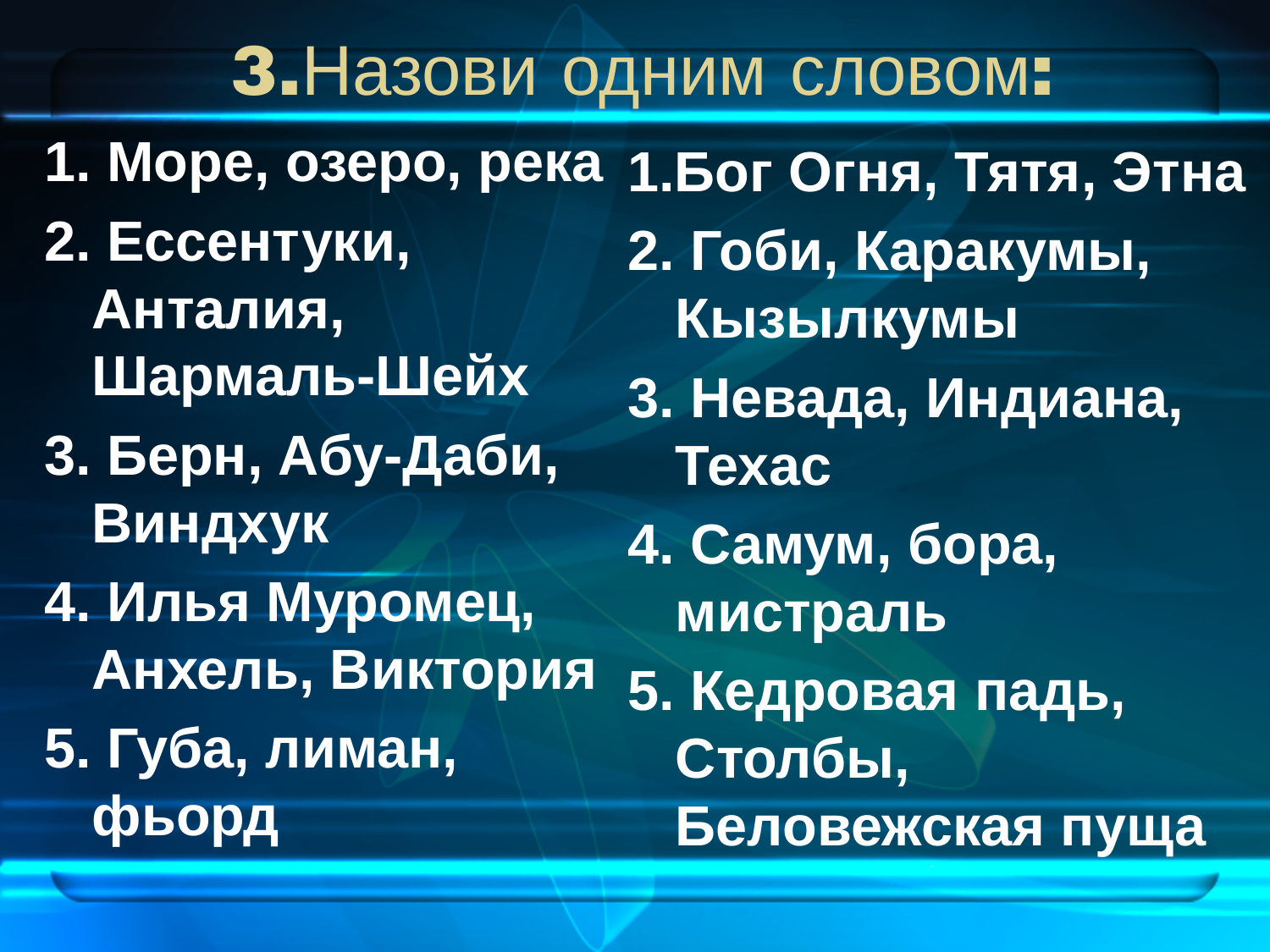

# 3.Назови одним словом:
1. Море, озеро, река
2. Ессентуки, Анталия, Шармаль-Шейх
3. Берн, Абу-Даби, Виндхук
4. Илья Муромец, Анхель, Виктория
5. Губа, лиман, фьорд
1.Бог Огня, Тятя, Этна
2. Гоби, Каракумы, Кызылкумы
3. Невада, Индиана, Техас
4. Самум, бора, мистраль
5. Кедровая падь, Столбы, Беловежская пуща